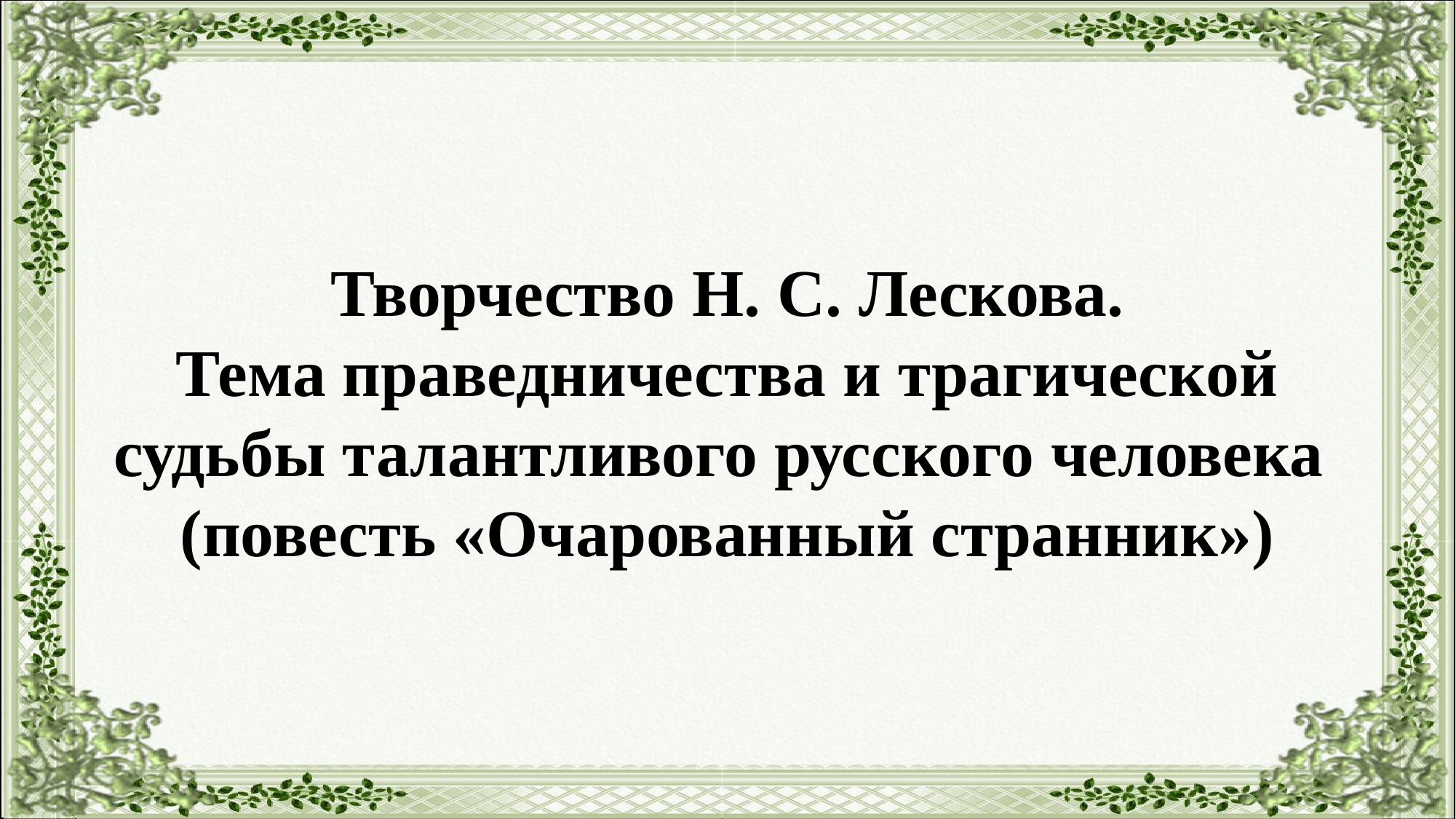

# Творчество Н. С. Лескова. Тема праведничества и трагической судьбы талантливого русского человека (повесть «Очарованный странник»)